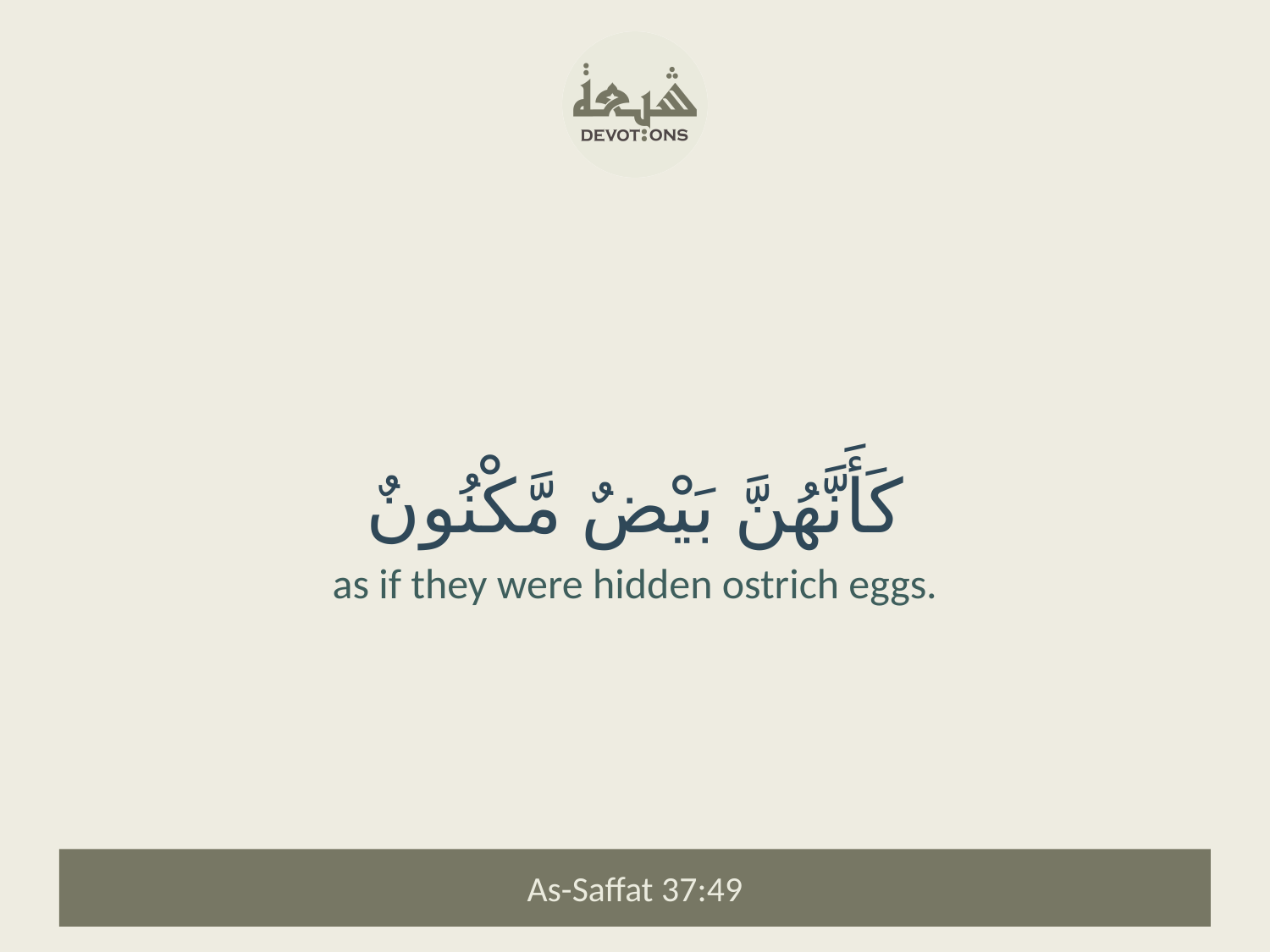

كَأَنَّهُنَّ بَيْضٌ مَّكْنُونٌ
as if they were hidden ostrich eggs.
As-Saffat 37:49